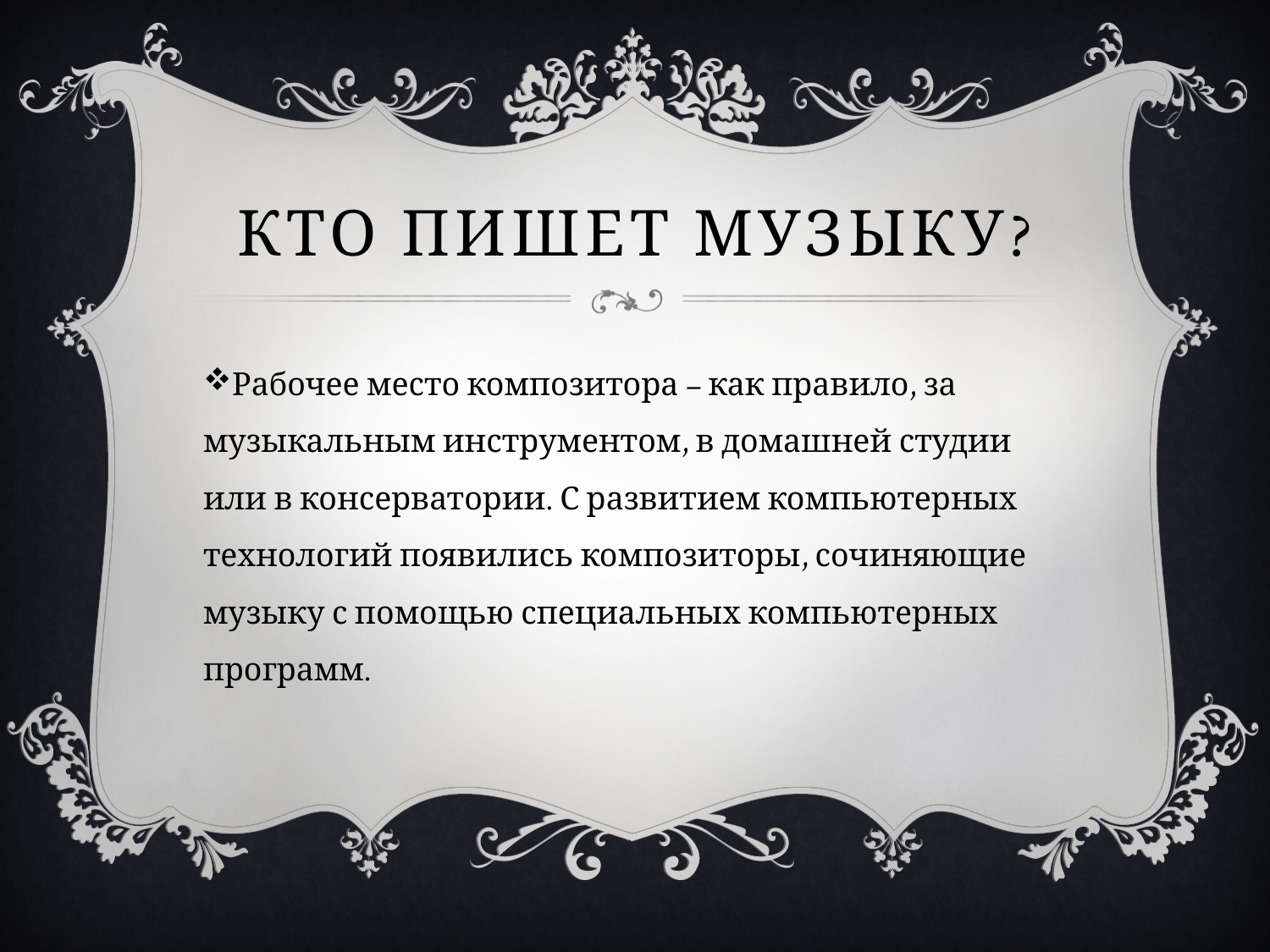

# Кто пишет музыку?
Рабочее место композитора – как правило, за музыкальным инструментом, в домашней студии или в консерватории. С развитием компьютерных технологий появились композиторы, сочиняющие музыку с помощью специальных компьютерных программ.